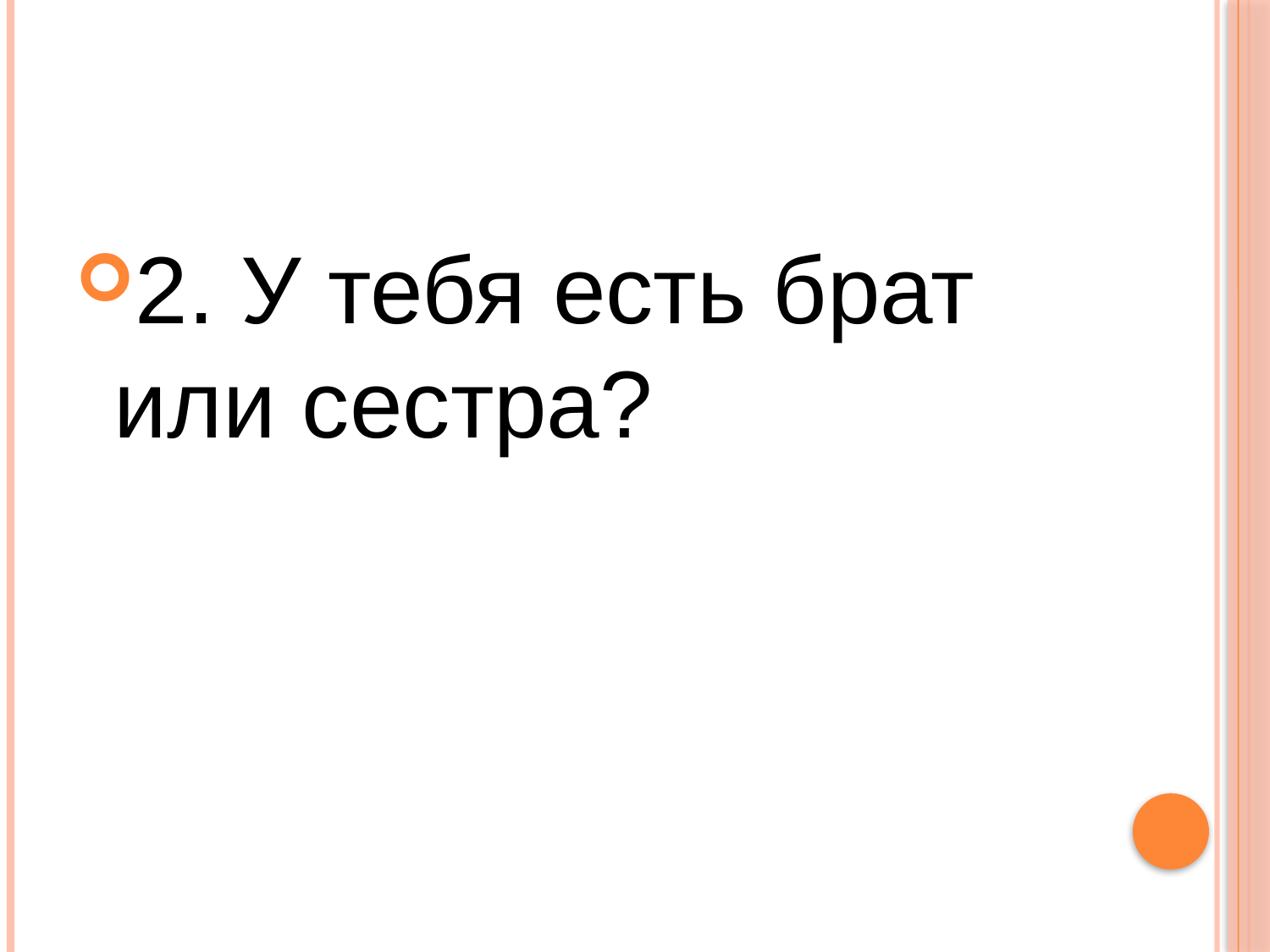

#
2. У тебя есть брат или сестра?